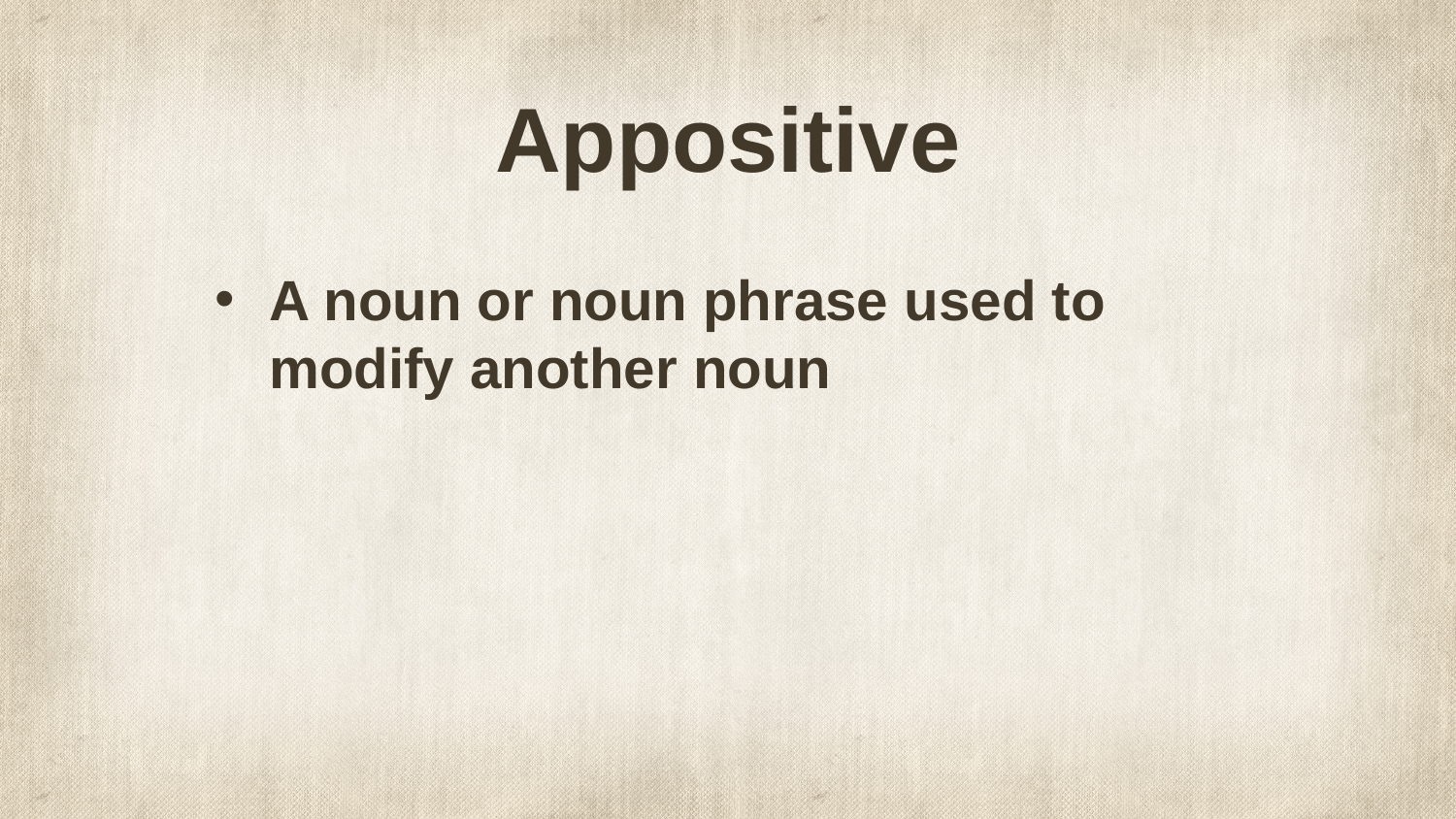

# Appositive
A noun or noun phrase used to modify another noun